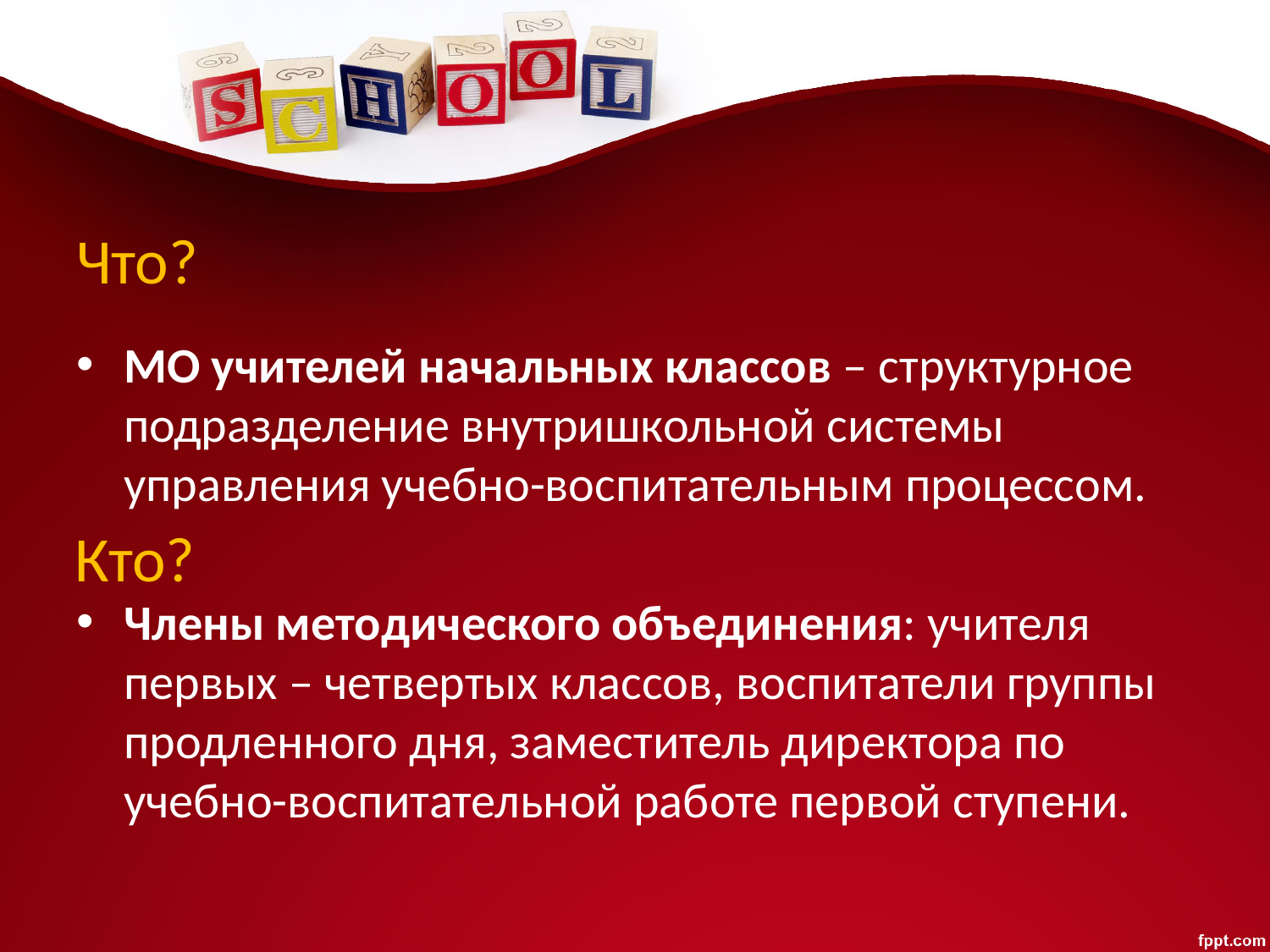

# Что?
МО учителей начальных классов – структурное подразделение внутришкольной системы управления учебно-воспитательным процессом.

Члены методического объединения: учителя первых – четвертых классов, воспитатели группы продленного дня, заместитель директора по учебно-воспитательной работе первой ступени.

Кто?